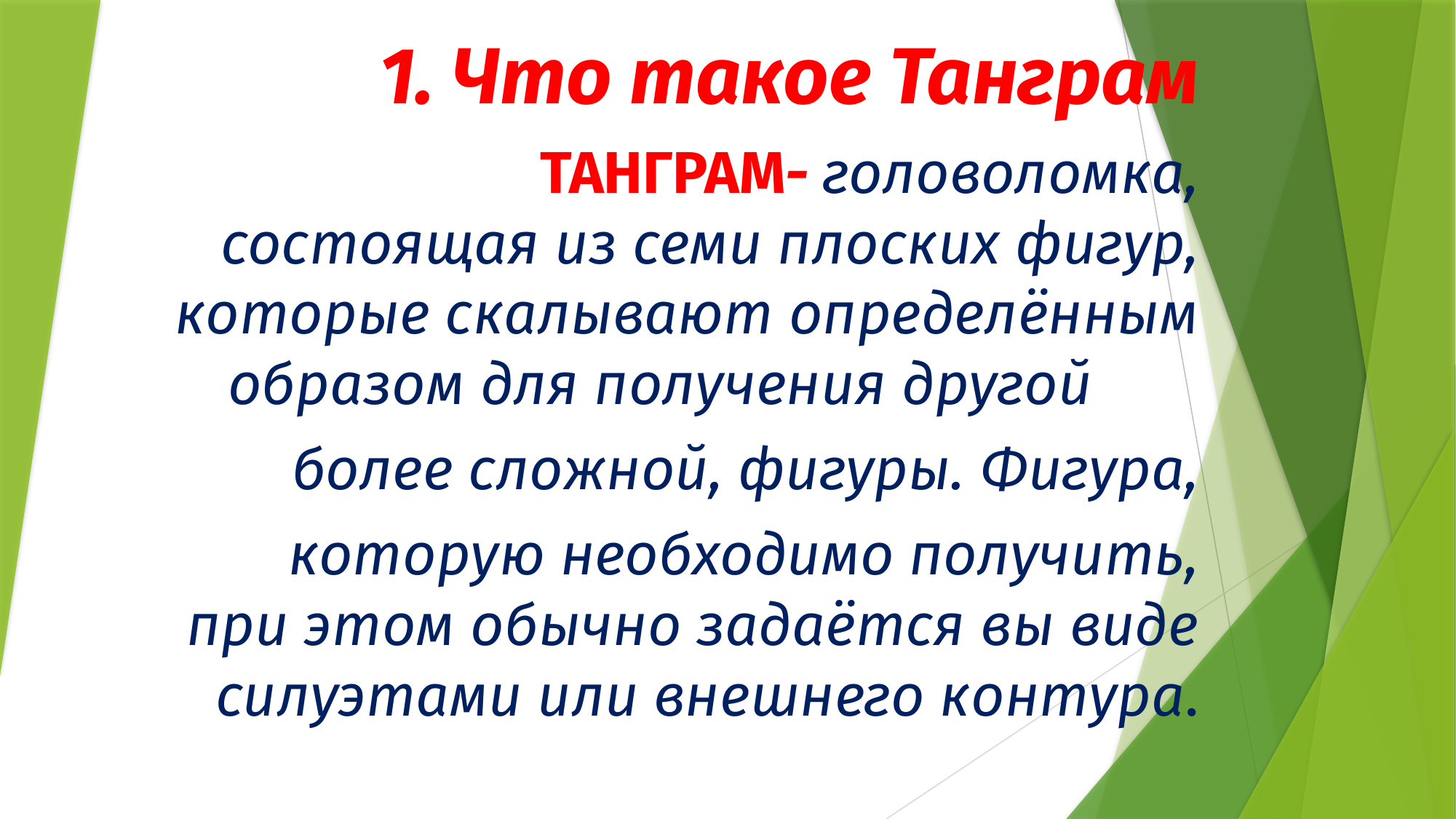

1. Что такое Танграм
           ТАНГРАМ- головоломка, состоящая из семи плоских фигур, которые скалывают определённым образом для получения другой
        более сложной, фигуры. Фигура,
      которую необходимо получить, при этом обычно задаётся вы виде силуэтами или внешнего контура.